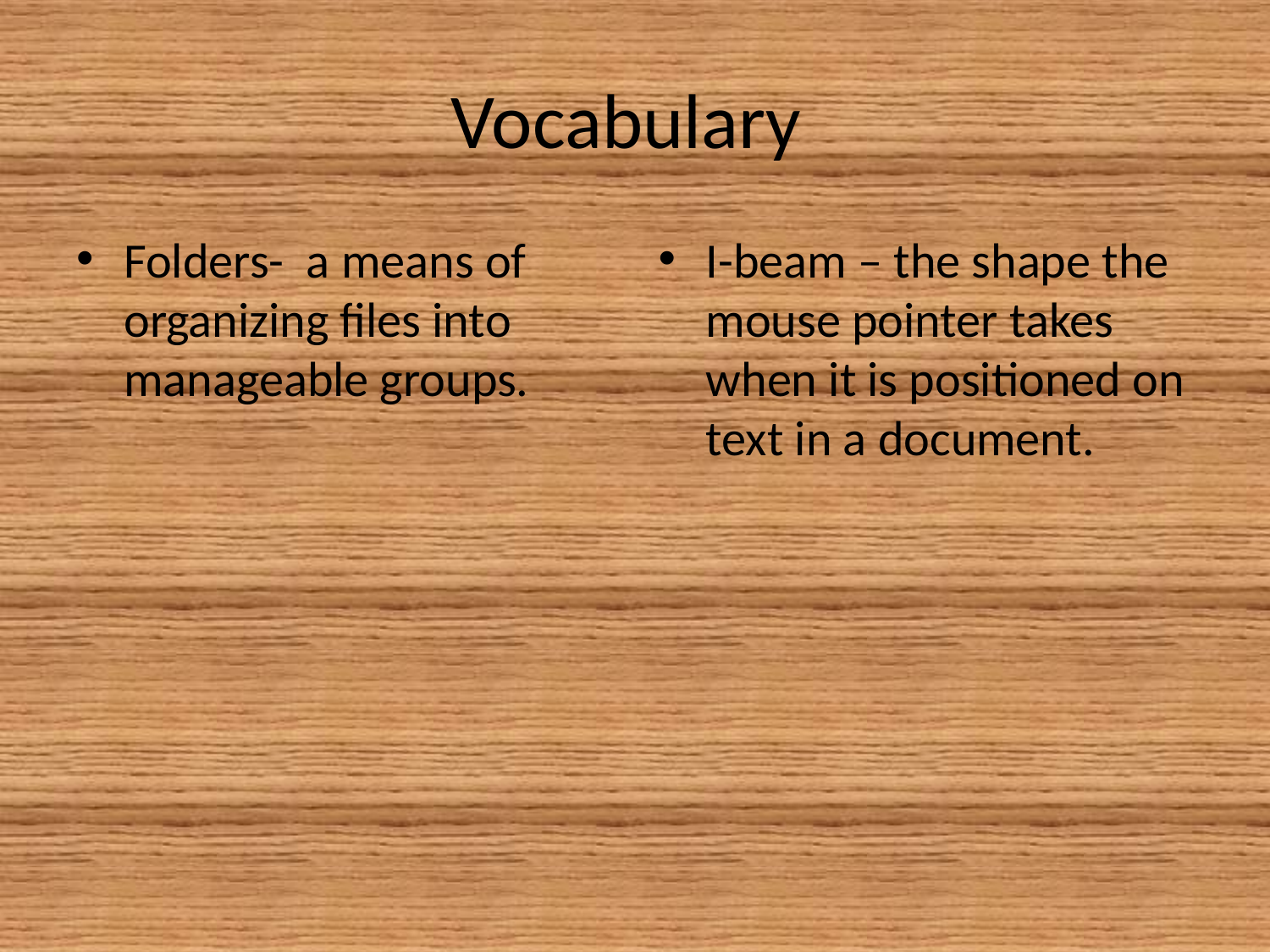

# Vocabulary
Folders-  a means of organizing files into manageable groups.
I-beam – the shape the mouse pointer takes when it is positioned on text in a document.